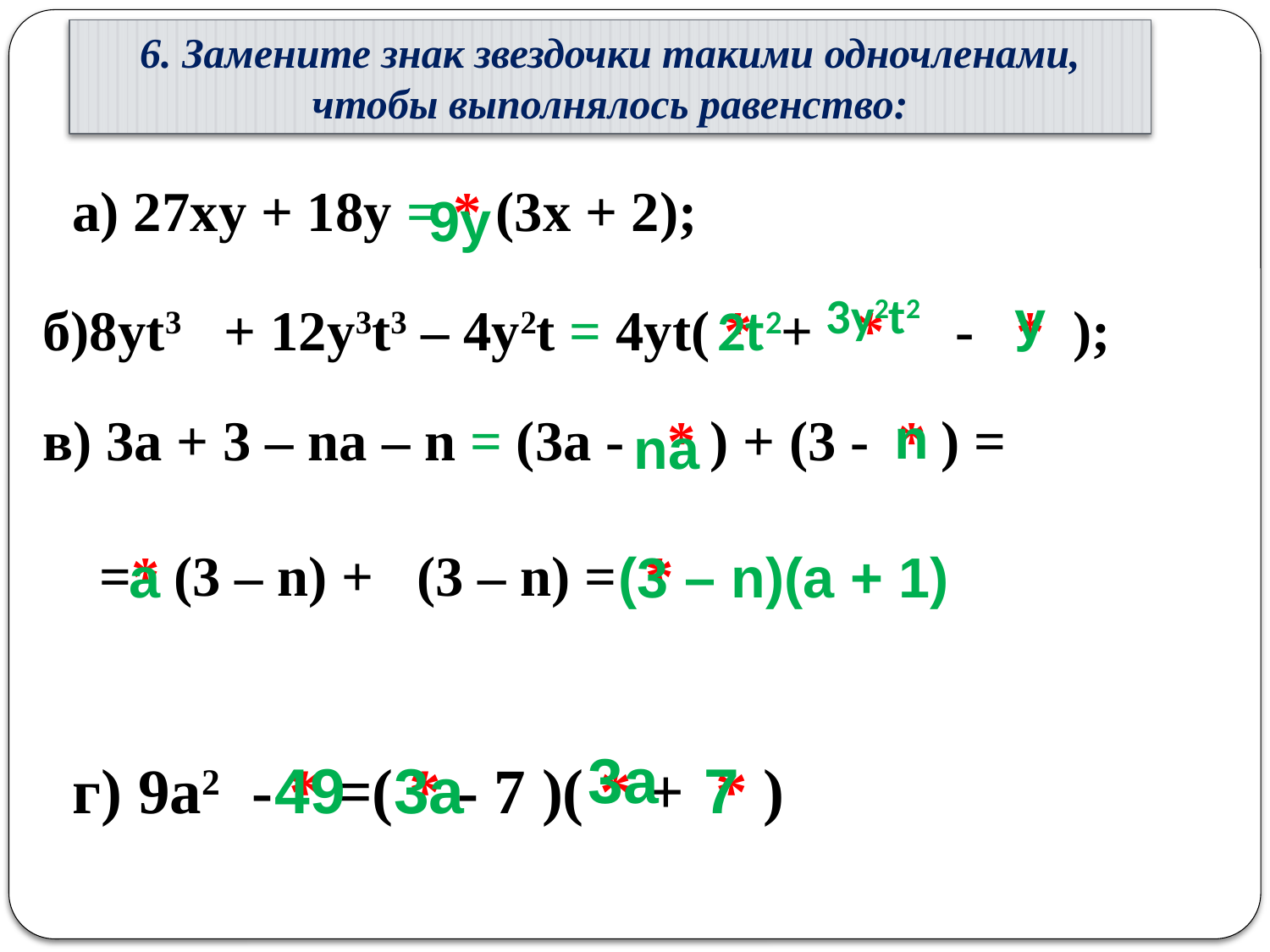

6. Замените знак звездочки такими одночленами, чтобы выполнялось равенство:
a) 27xy + 18y = * (3x + 2);
9y
3y2t2
y
б)8yt3   + 12y3t3 – 4y2t = 4yt( *  +   *     -   *  );
2t2
в) 3a + 3 – na – n = (3a -   * ) + (3 -  * ) =

    =* (3 – n) +   (3 – n) =  *
n
na
a
(3 – n)(a + 1)
3a
г) 9a2  - * =( * - 7 )( * +  * )
49
3a
7